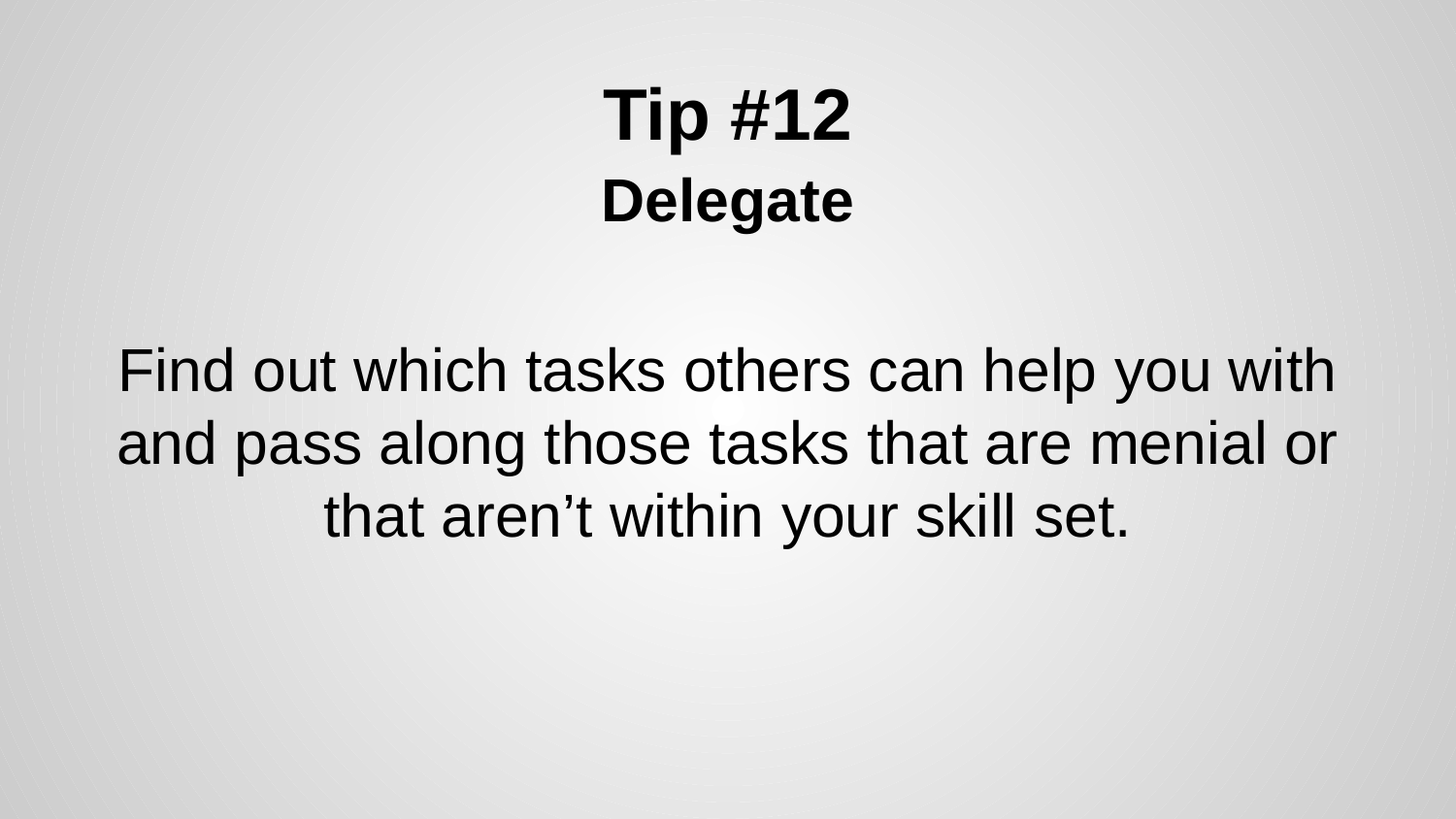

# Tip #12

Delegate

Find out which tasks others can help you with and pass along those tasks that are menial or that aren’t within your skill set.